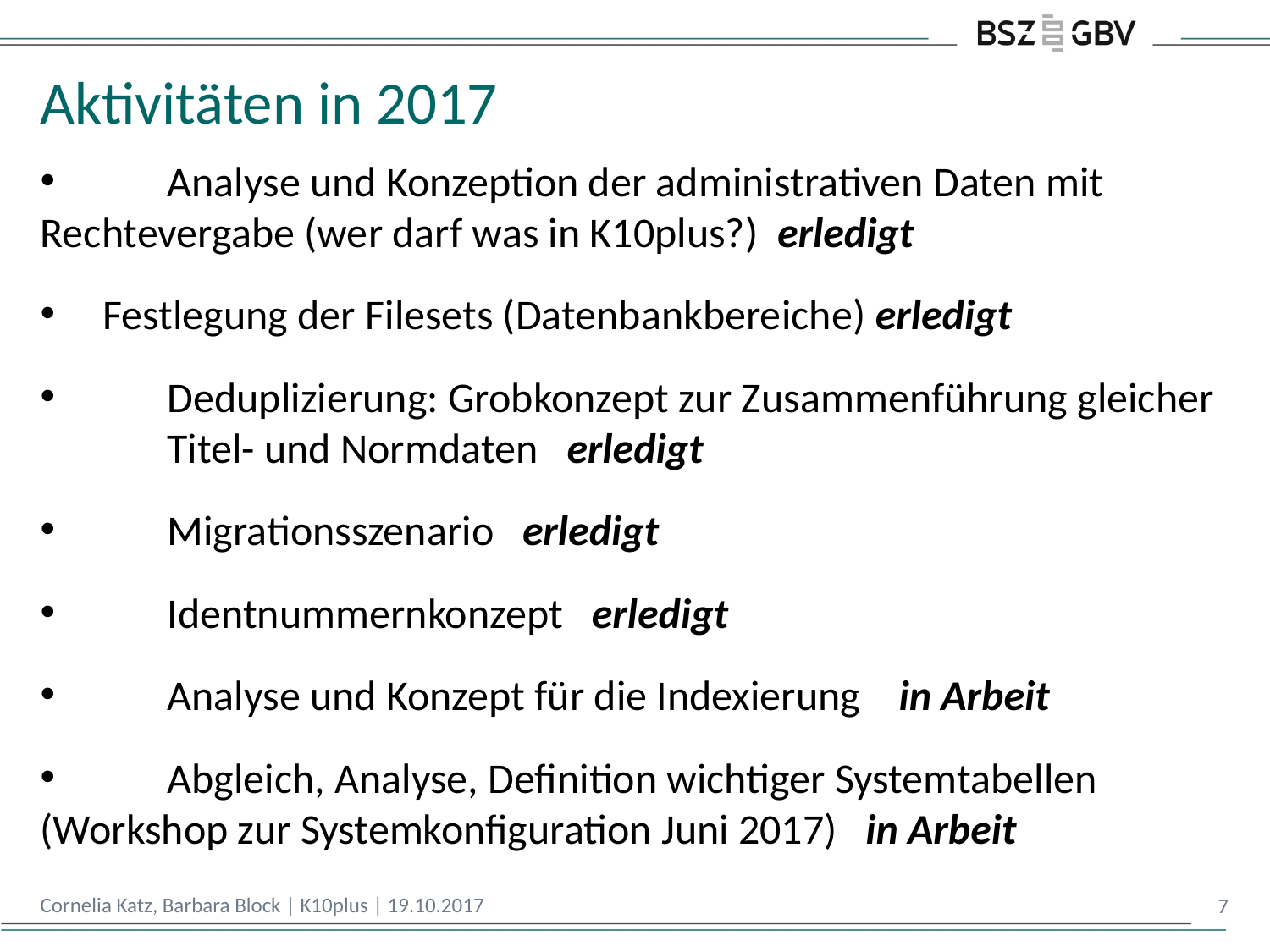

# Aktivitäten in 2017
 	Analyse und Konzeption der administrativen Daten mit 	Rechtevergabe (wer darf was in K10plus?)  erledigt
     Festlegung der Filesets (Datenbankbereiche) erledigt
 	Deduplizierung: Grobkonzept zur Zusammenführung gleicher 	Titel- und Normdaten   erledigt
 	Migrationsszenario   erledigt
 	Identnummernkonzept   erledigt
 	Analyse und Konzept für die Indexierung    in Arbeit
 	Abgleich, Analyse, Definition wichtiger Systemtabellen 	(Workshop zur Systemkonfiguration Juni 2017)   in Arbeit

Cornelia Katz, Barbara Block | K10plus | 19.10.2017
7